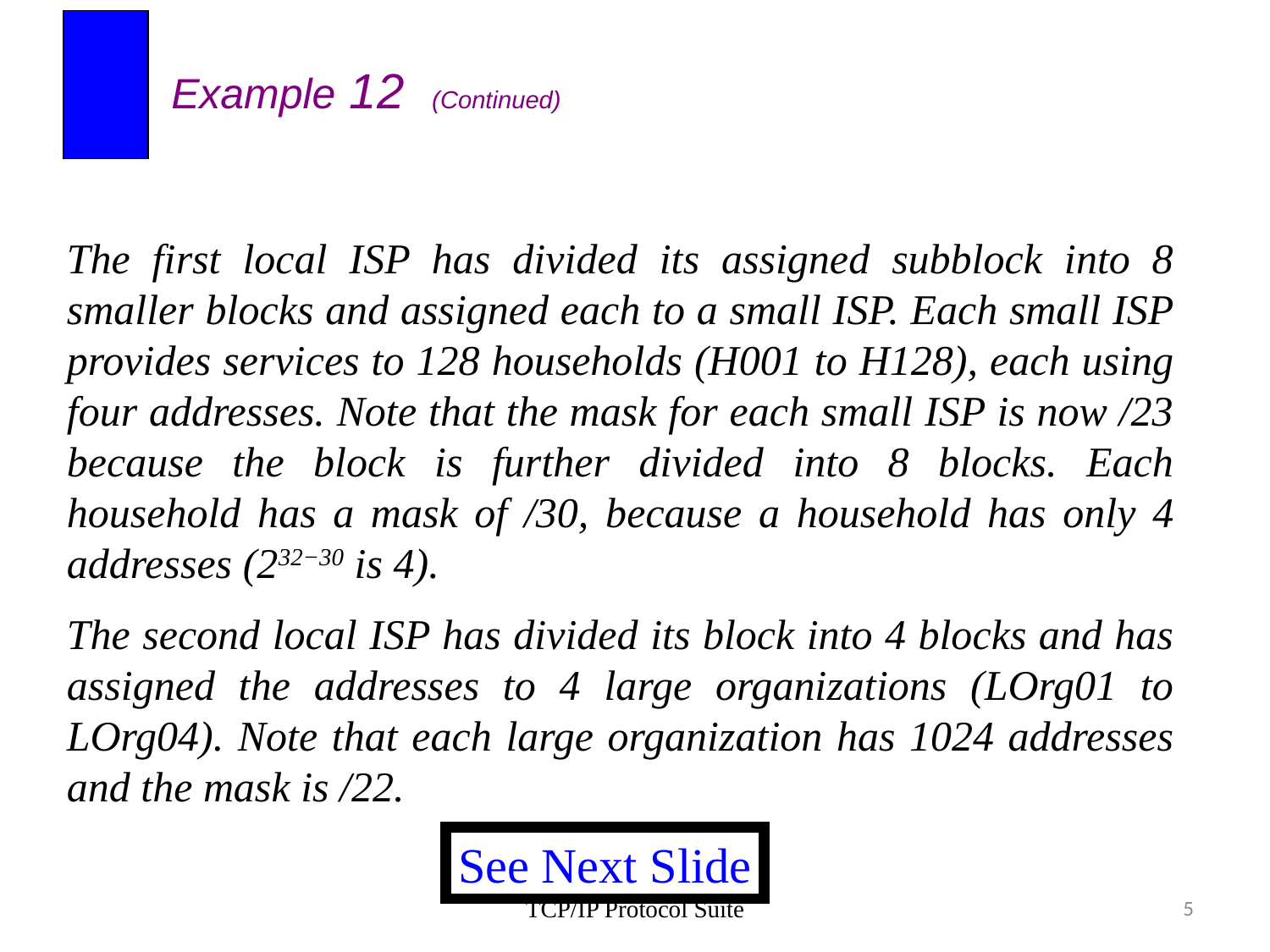

Example 12  (Continued)

The first local ISP has divided its assigned subblock into 8 smaller blocks and assigned each to a small ISP. Each small ISP provides services to 128 households (H001 to H128), each using four addresses. Note that the mask for each small ISP is now /23 because the block is further divided into 8 blocks. Each household has a mask of /30, because a household has only 4 addresses (232−30 is 4).
The second local ISP has divided its block into 4 blocks and has assigned the addresses to 4 large organizations (LOrg01 to LOrg04). Note that each large organization has 1024 addresses and the mask is /22.
See Next Slide
TCP/IP Protocol Suite
5